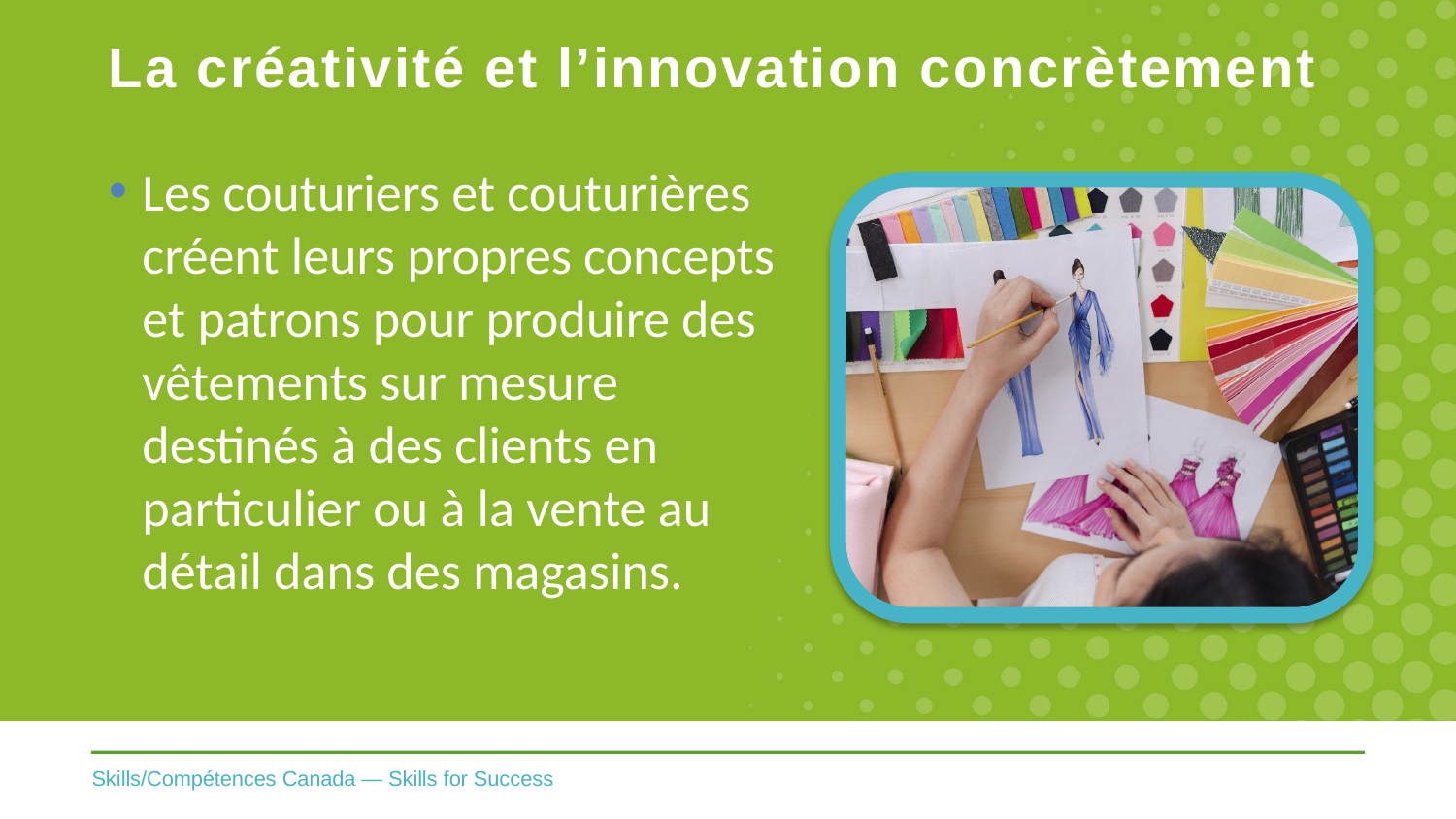

# La créativité et l’innovation concrètement
Les couturiers et couturières créent leurs propres concepts et patrons pour produire des vêtements sur mesure destinés à des clients en particulier ou à la vente au détail dans des magasins.